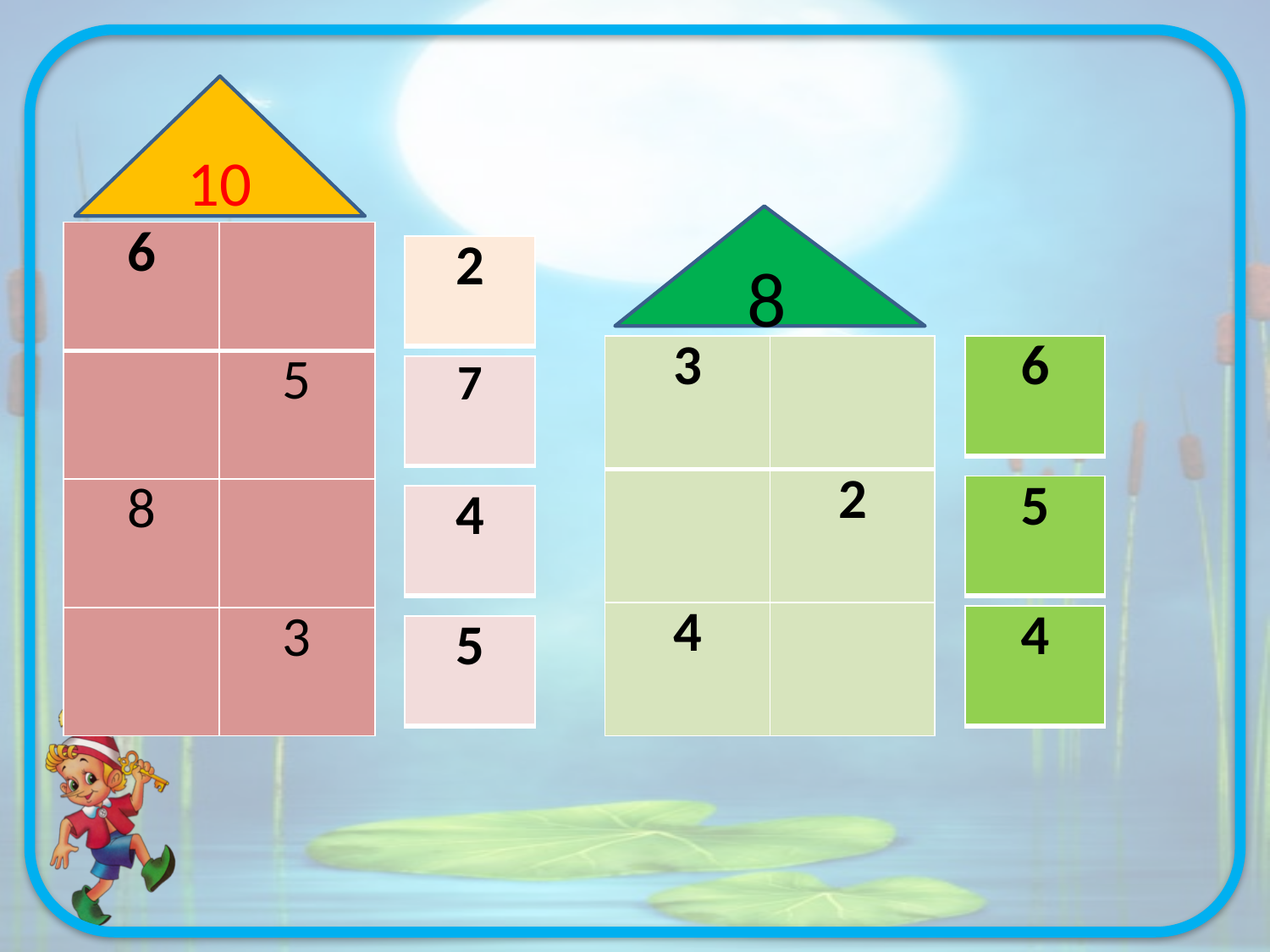

#
10
8
| 6 |  |
| --- | --- |
|  | 5 |
| 8 |  |
|  | 3 |
| 2 |
| --- |
| 3 |  |
| --- | --- |
|  | 2 |
| 4 |  |
| 6 |
| --- |
| 7 |
| --- |
| 5 |
| --- |
| 4 |
| --- |
| 4 |
| --- |
| 5 |
| --- |